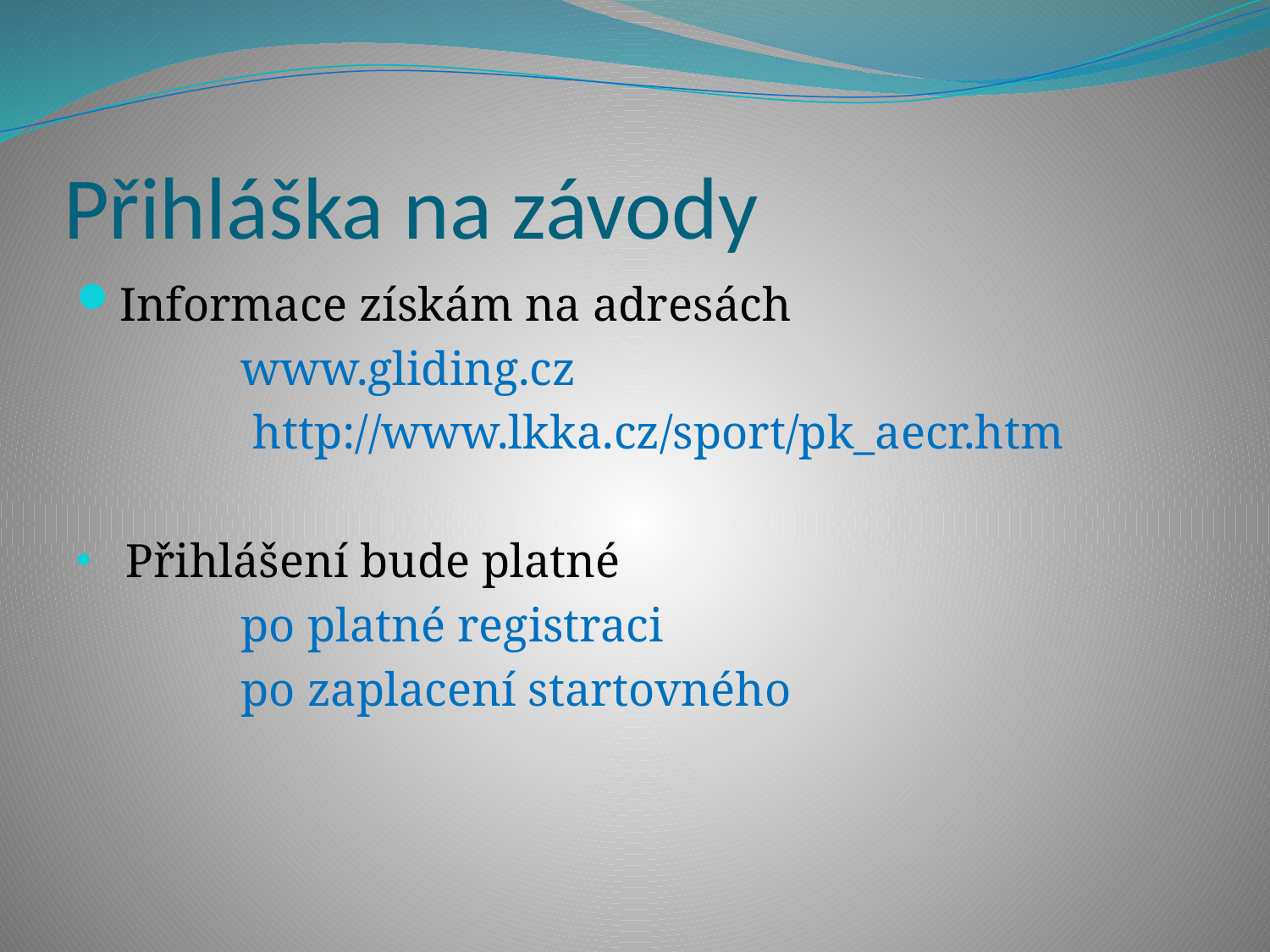

# Přihláška na závody
Informace získám na adresách
		www.gliding.cz
		 http://www.lkka.cz/sport/pk_aecr.htm

 Přihlášení bude platné
		po platné registraci
		po zaplacení startovného